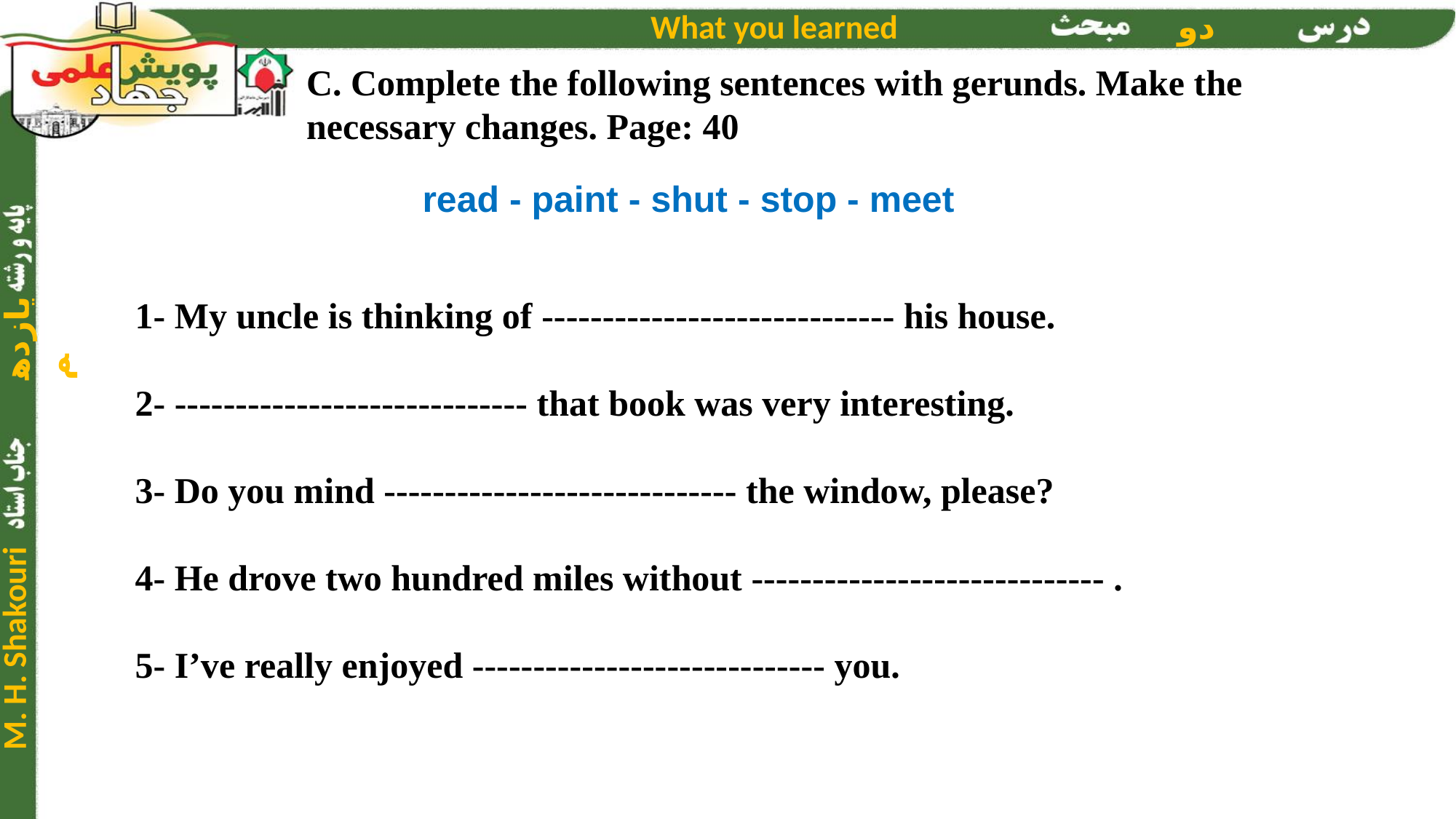

C. Complete the following sentences with gerunds. Make the necessary changes. Page: 40
read - paint - shut - stop - meet
1- My uncle is thinking of ----------------------------- his house.
2- ----------------------------- that book was very interesting.
3- Do you mind ----------------------------- the window, please?
4- He drove two hundred miles without ----------------------------- .
5- I’ve really enjoyed ----------------------------- you.